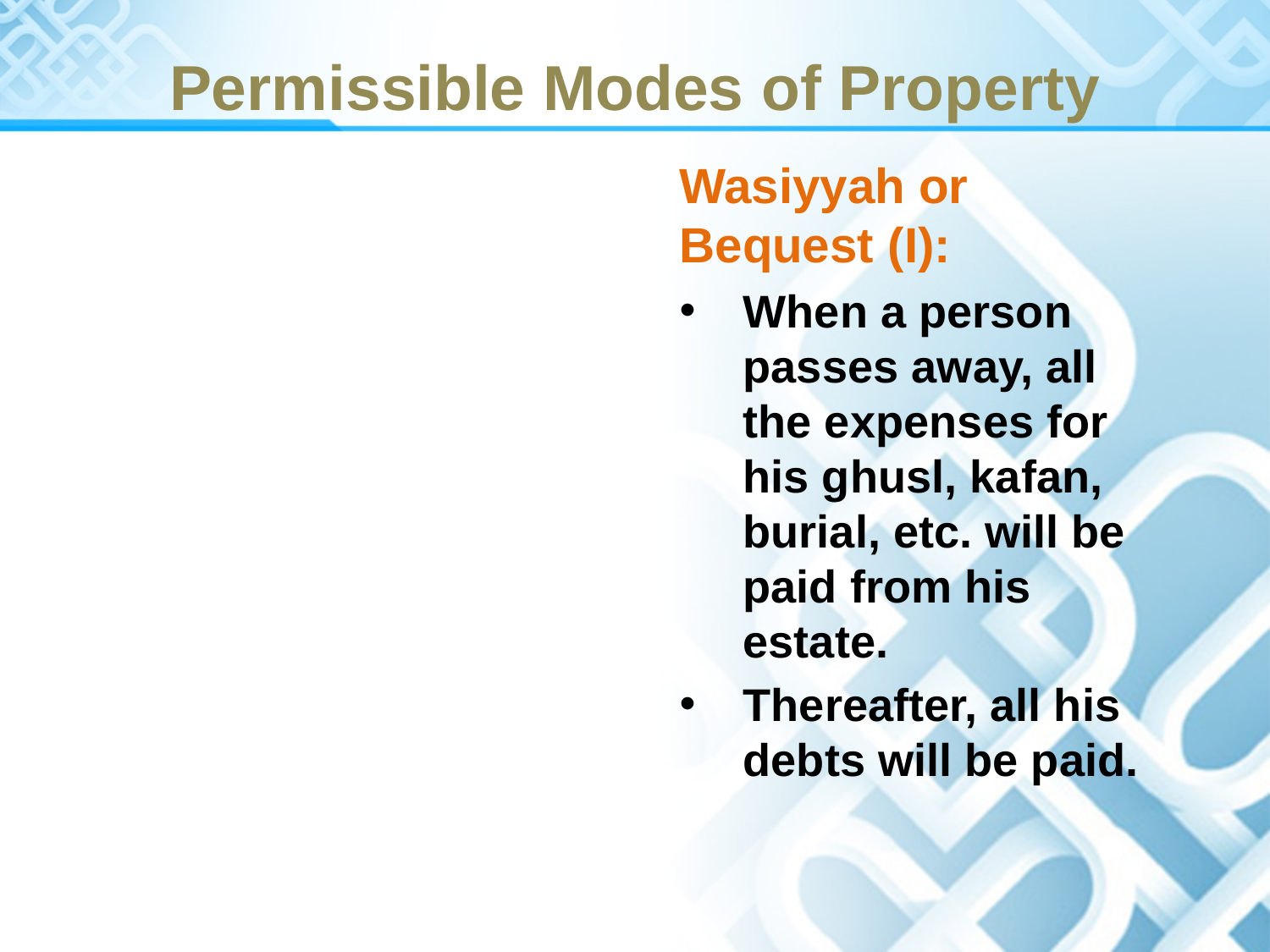

Permissible Modes of Property
Wasiyyah or Bequest (I):
When a person passes away, all the expenses for his ghusl, kafan, burial, etc. will be paid from his estate.
Thereafter, all his debts will be paid.